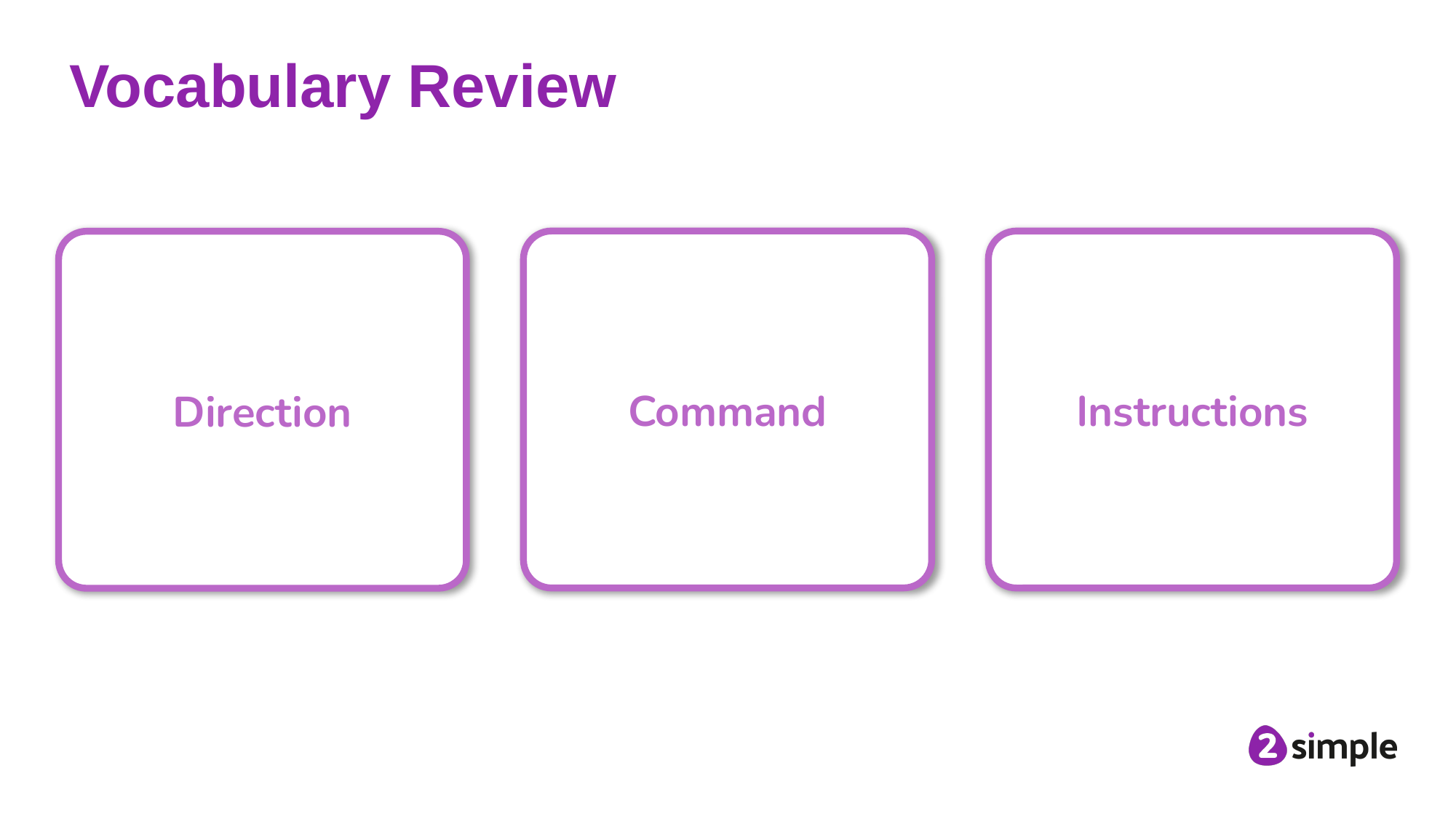

# Vocabulary Review
 Command: An action such as, ‘turn left’.
 Instructions: How something should be done.
Command
Instructions
Direction
 Direction: The path that something travels. For example, a robot moving forwards or backwards.